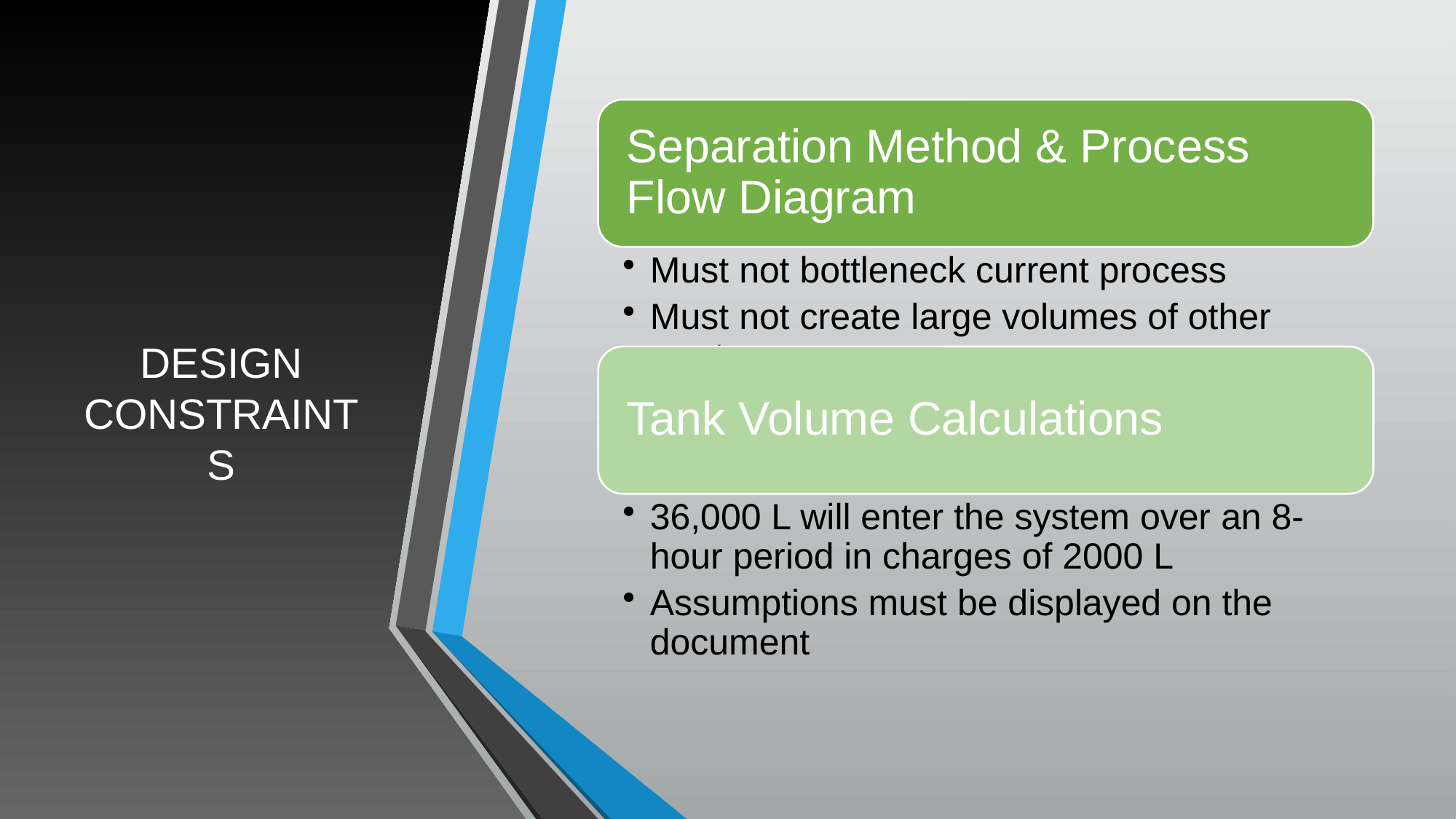

# DESIGN CONSTRAINTS
Separation Method & Process Flow Diagram
Must not bottleneck current process
Must not create large volumes of other waste
Tank Volume Calculations
36,000 L will enter the system over an 8-hour period in charges of 2000 L
Assumptions must be displayed on the document